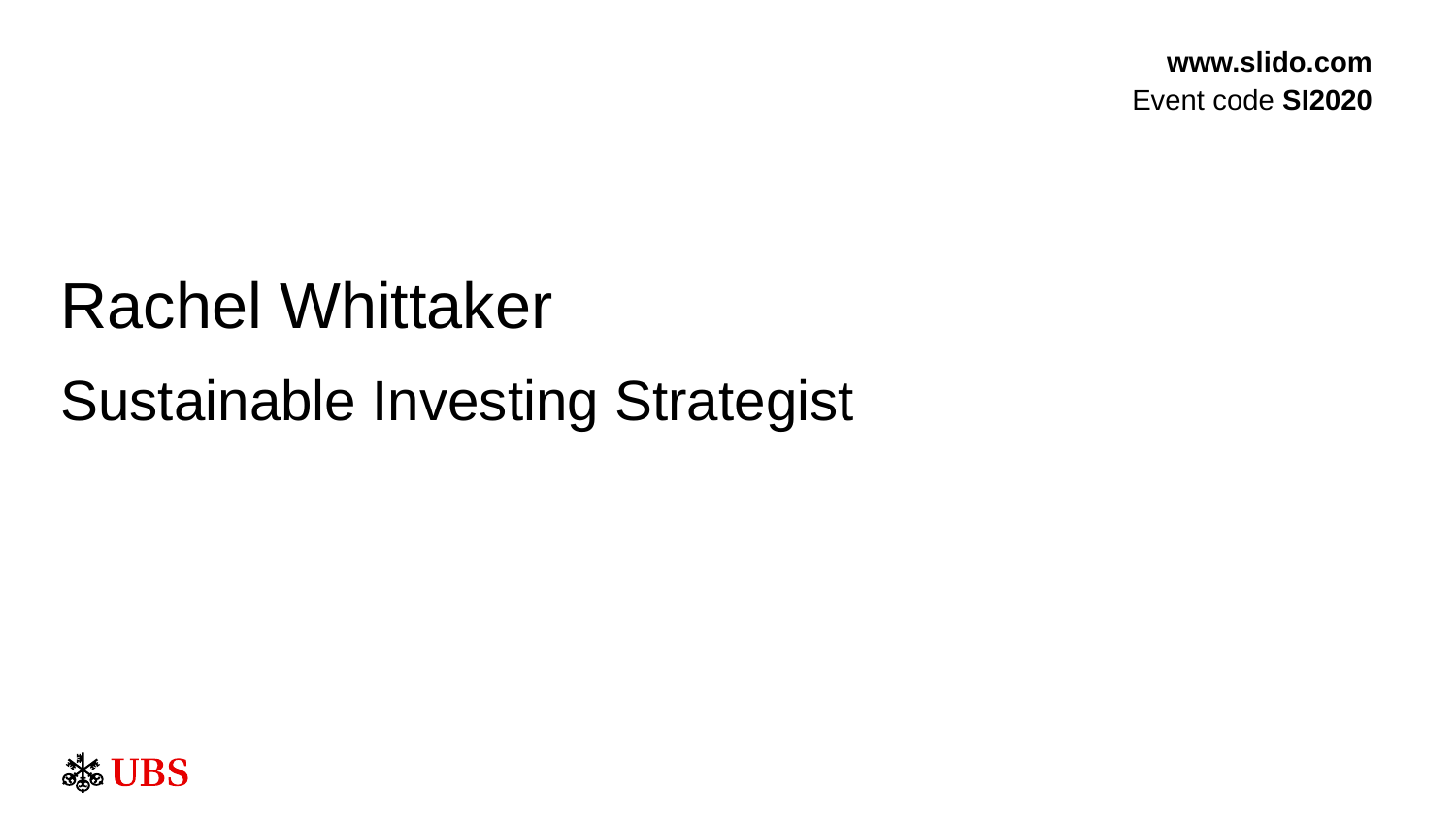

www.slido.com
Event code SI2020
Rachel Whittaker
Sustainable Investing Strategist